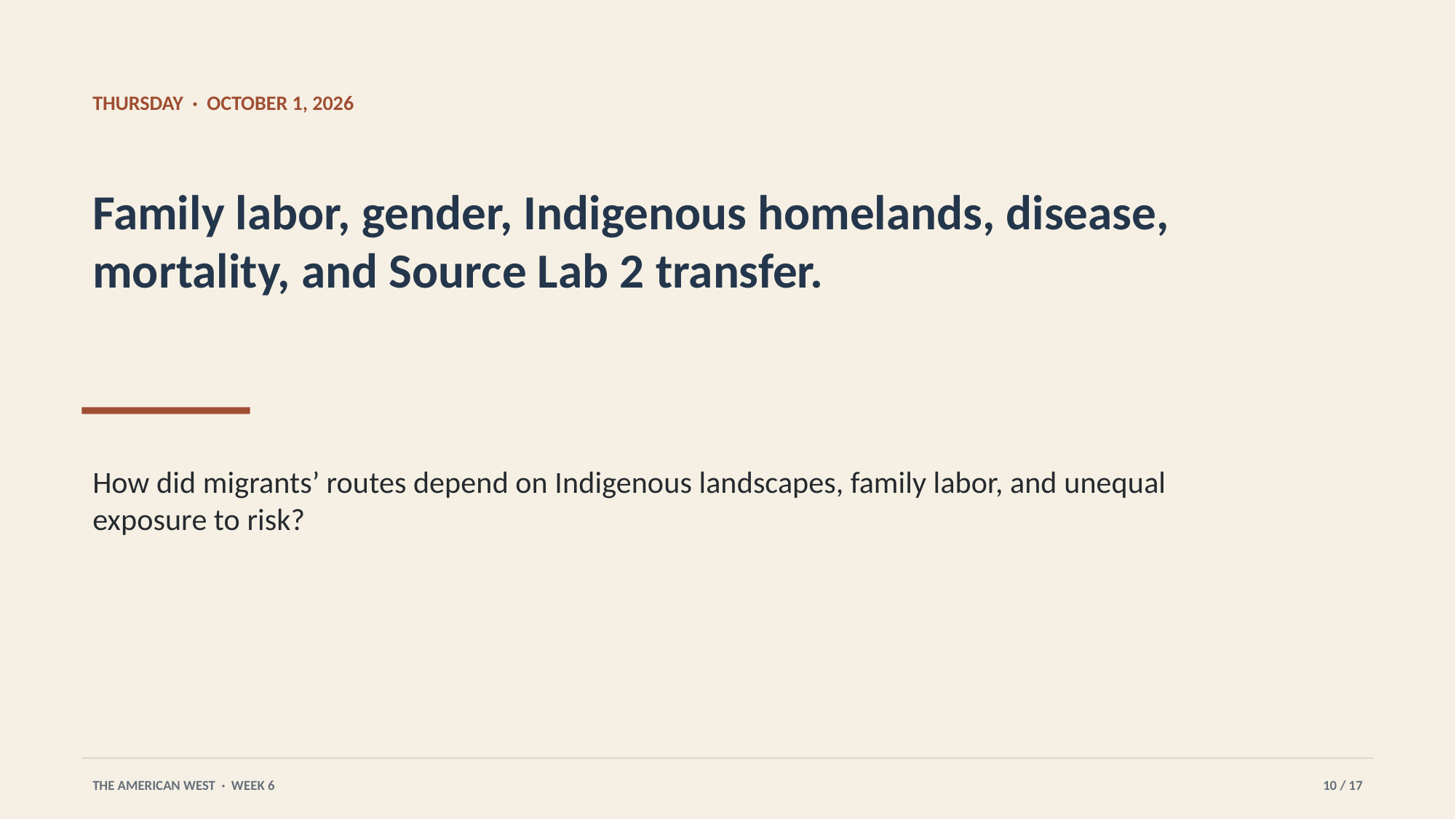

THURSDAY  ·  OCTOBER 1, 2026
Family labor, gender, Indigenous homelands, disease, mortality, and Source Lab 2 transfer.

How did migrants’ routes depend on Indigenous landscapes, family labor, and unequal exposure to risk?

THE AMERICAN WEST  ·  WEEK 6
10 / 17